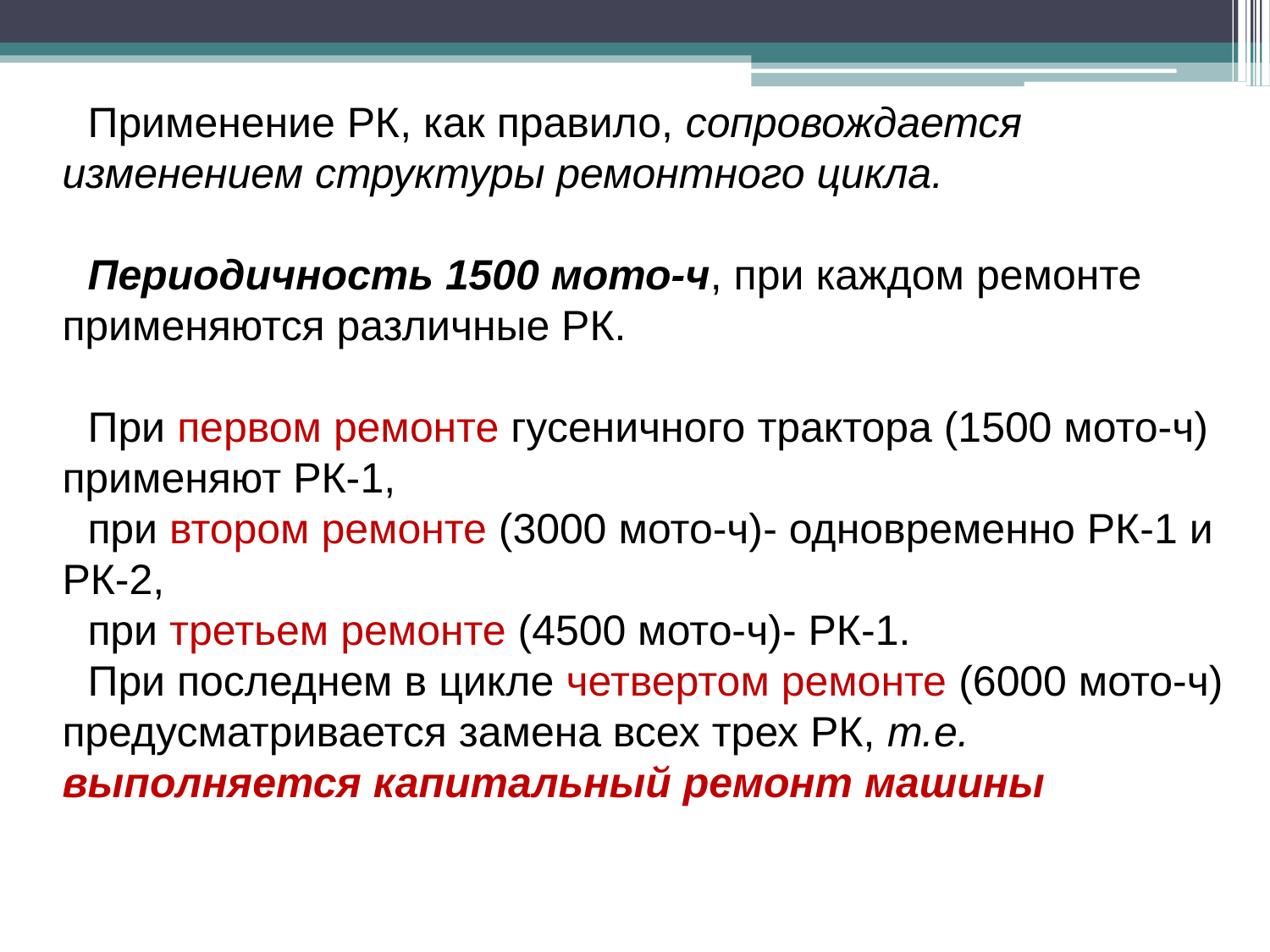

Применение РК, как правило, сопровождается изменением структуры ремонтного цикла.

Периодичность 1500 мото-ч, при каждом ремонте применяются различные РК.

При первом ремонте гусеничного трактора (1500 мото-ч) применяют РК-1,
при втором ремонте (3000 мото-ч)- одновременно РК-1 и РК-2,
при третьем ремонте (4500 мото-ч)- РК-1.
При последнем в цикле четвертом ремонте (6000 мото-ч) предусматривается замена всех трех РК, т.е. выполняется капитальный ремонт машины